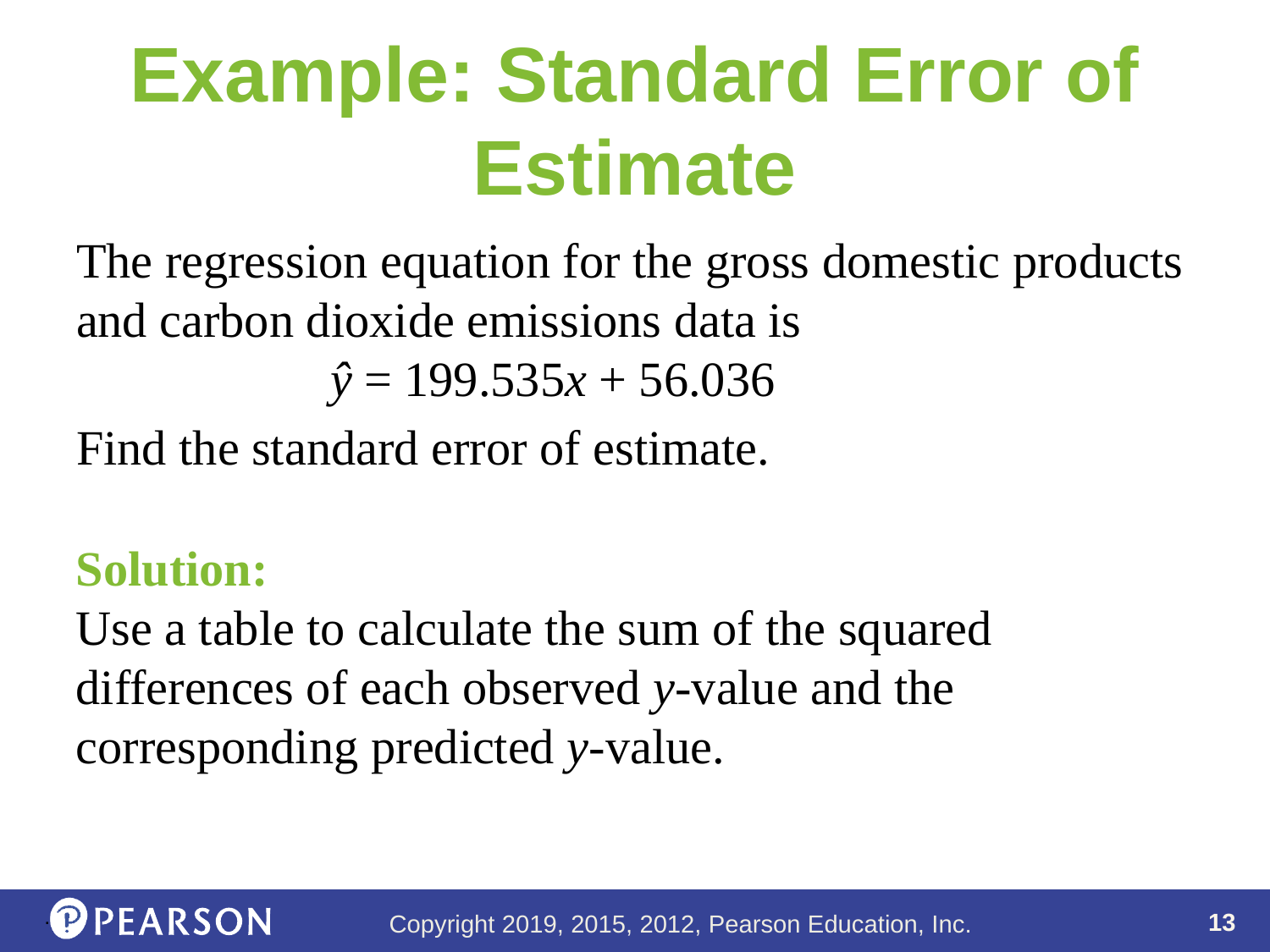

# Example: Standard Error of Estimate
The regression equation for the gross domestic products and carbon dioxide emissions data is
		ŷ = 199.535x + 56.036
Find the standard error of estimate.
Solution:
Use a table to calculate the sum of the squared differences of each observed y-value and the corresponding predicted y-value.
.